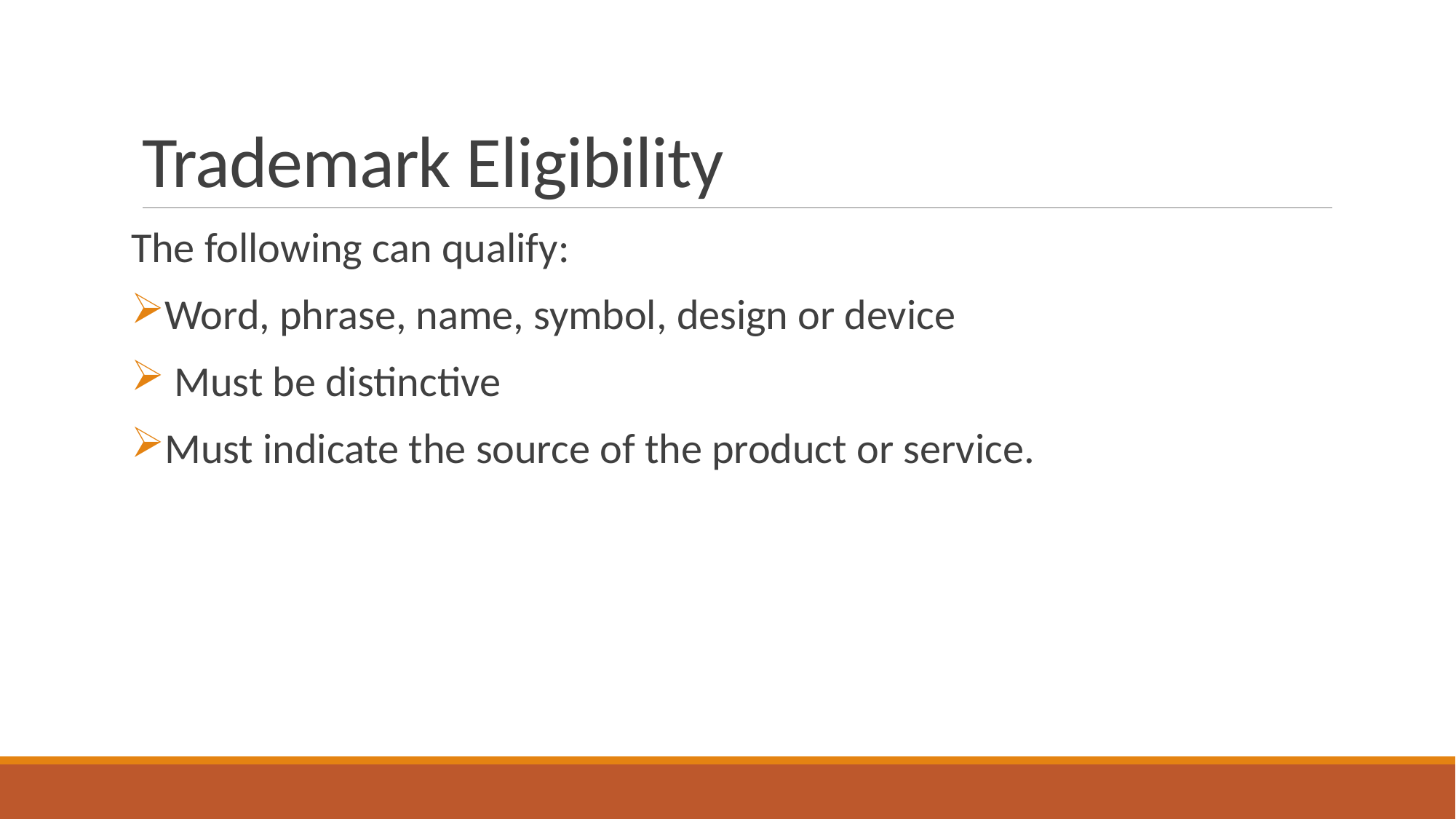

# Trademark Eligibility
The following can qualify:
Word, phrase, name, symbol, design or device
 Must be distinctive
Must indicate the source of the product or service.